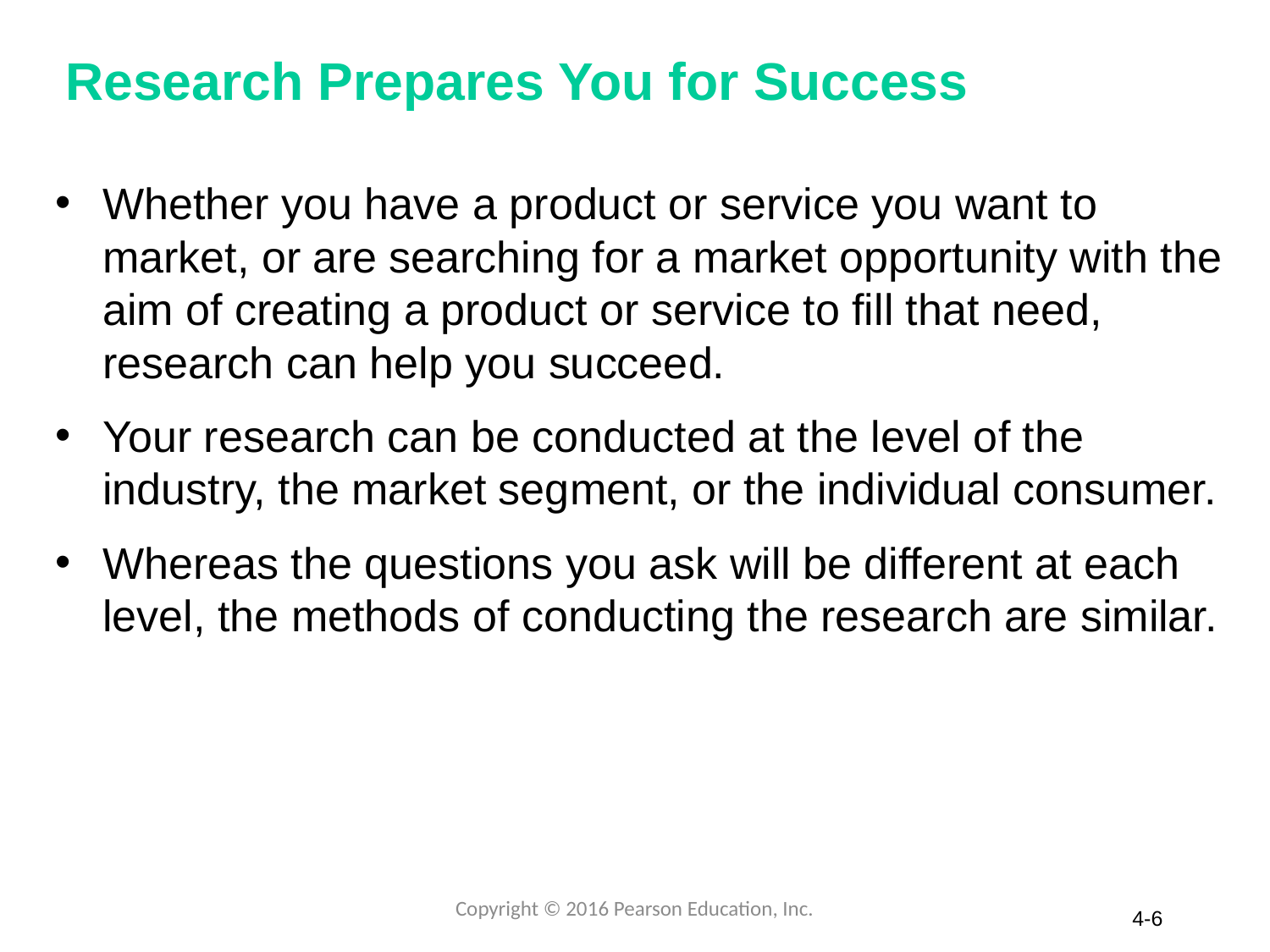

# Research Prepares You for Success
Whether you have a product or service you want to market, or are searching for a market opportunity with the aim of creating a product or service to fill that need, research can help you succeed.

Your research can be conducted at the level of the industry, the market segment, or the individual consumer.

Whereas the questions you ask will be different at each level, the methods of conducting the research are similar.
Copyright © 2016 Pearson Education, Inc.